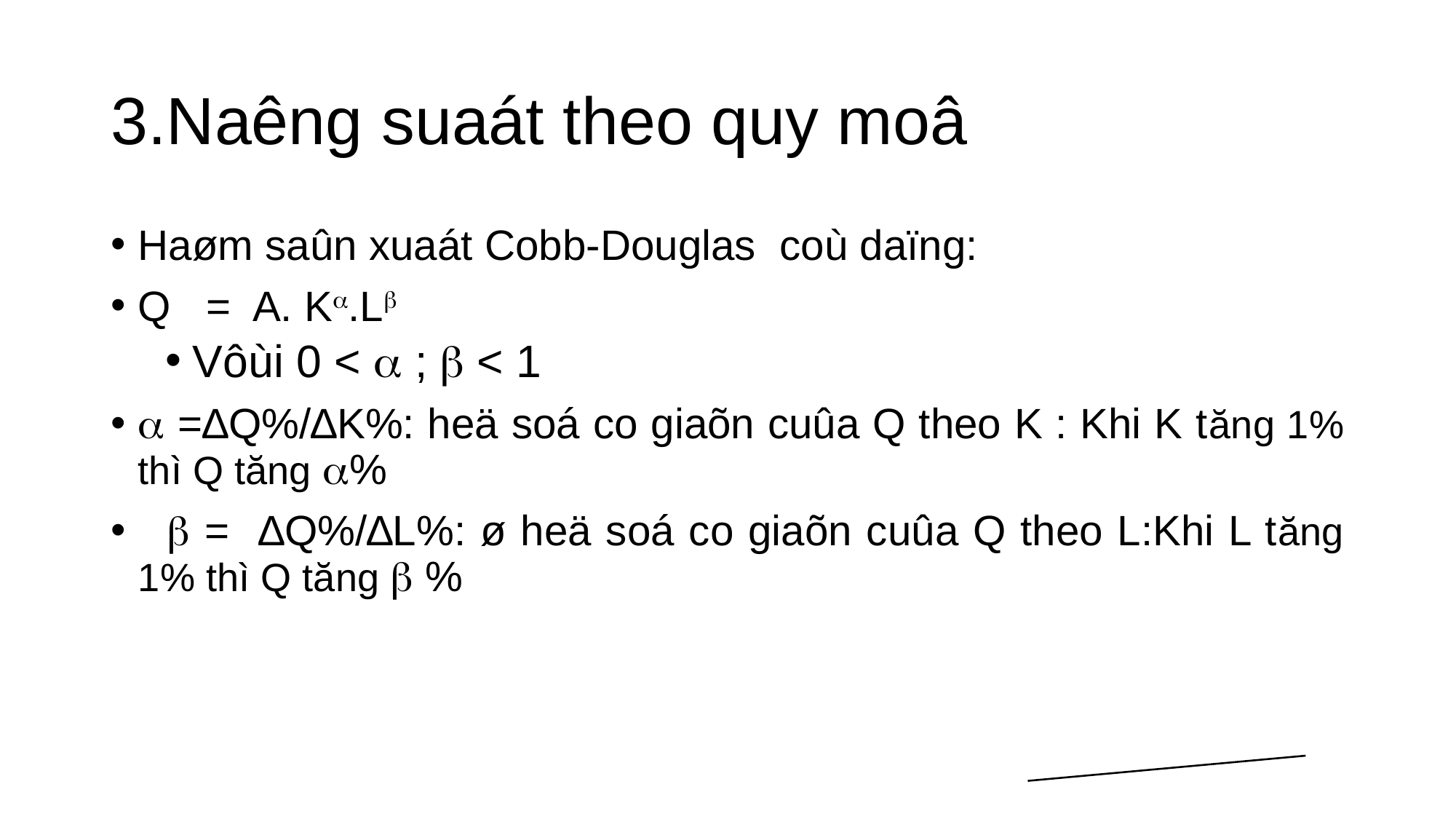

# 3.Naêng suaát theo quy moâ
Haøm saûn xuaát Cobb-Douglas  coù daïng:
Q   =  A. Kα.Lβ
Vôùi 0 < α ; β < 1
α =∆Q%/∆K%: heä soá co giaõn cuûa Q theo K : Khi K tăng 1% thì Q tăng α%
  β =  ∆Q%/∆L%: ø heä soá co giaõn cuûa Q theo L:Khi L tăng 1% thì Q tăng β %